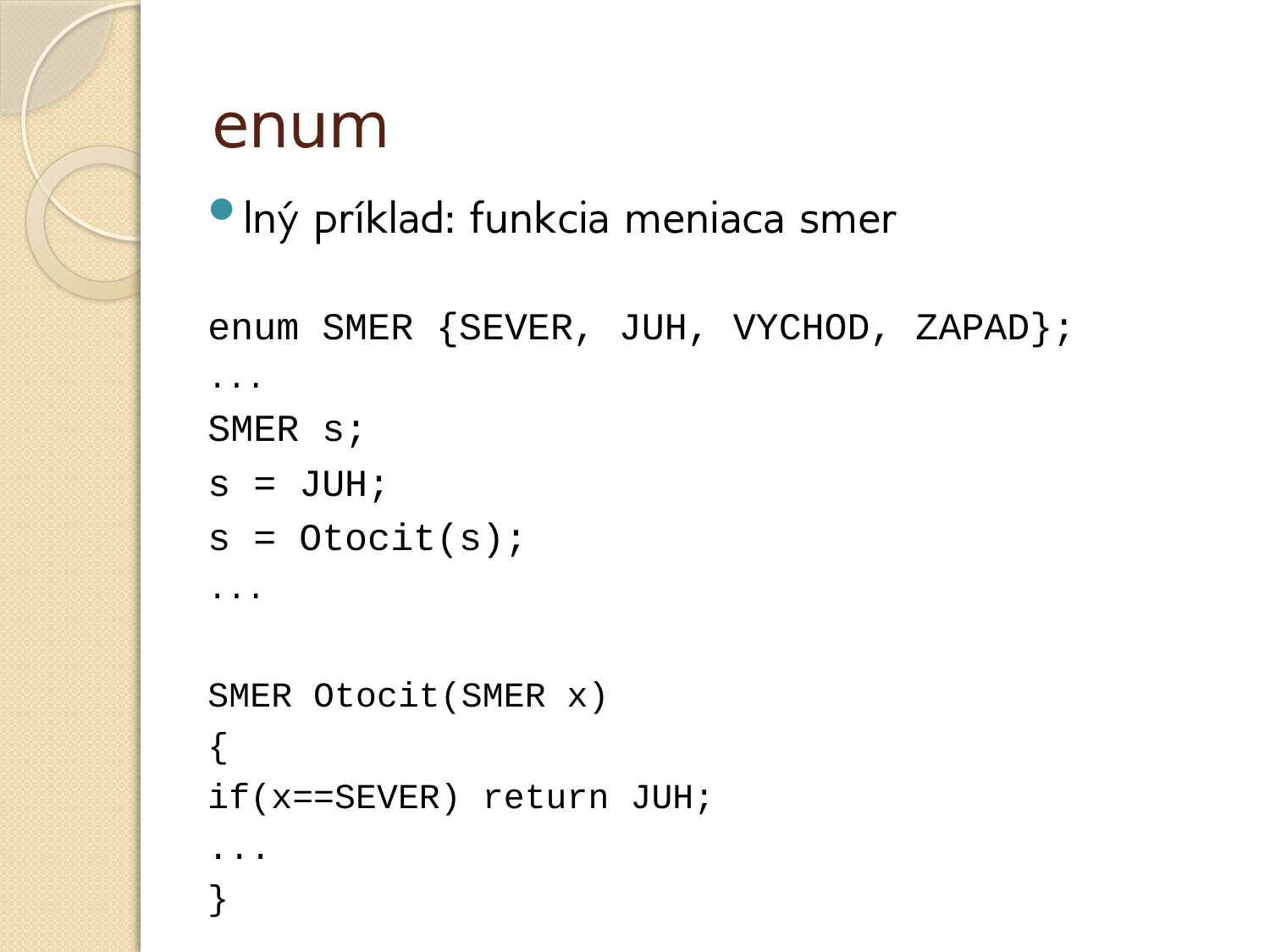

# enum
Iný príklad: funkcia meniaca smer

enum SMER {SEVER, JUH, VYCHOD, ZAPAD};
...
SMER s;
s = JUH;
s = Otocit(s);
...

SMER Otocit(SMER x)
{
	if(x==SEVER) return JUH;
	...
}